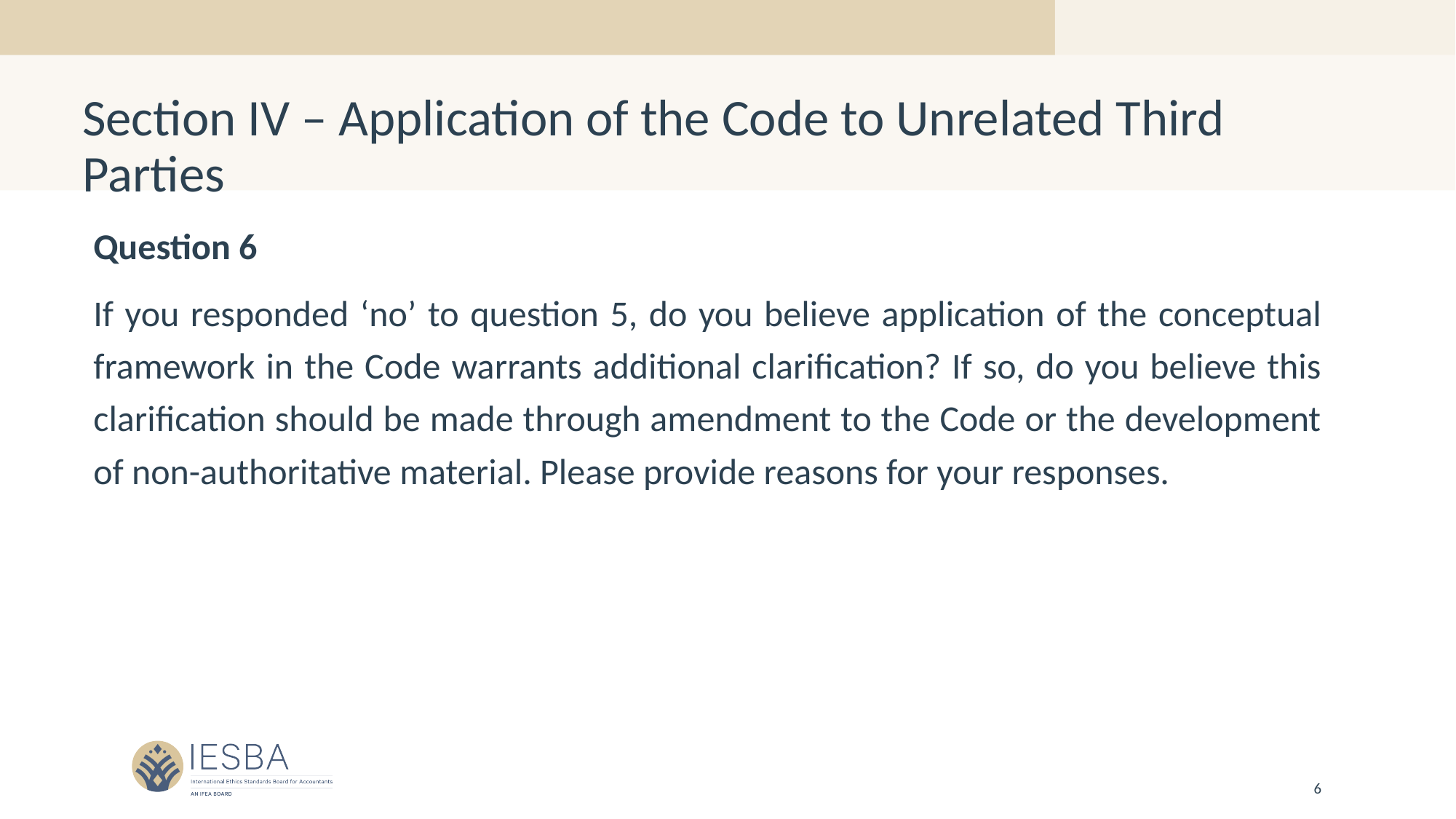

# Section IV – Application of the Code to Unrelated Third Parties
Question 6
If you responded ‘no’ to question 5, do you believe application of the conceptual framework in the Code warrants additional clarification? If so, do you believe this clarification should be made through amendment to the Code or the development of non-authoritative material. Please provide reasons for your responses.

6